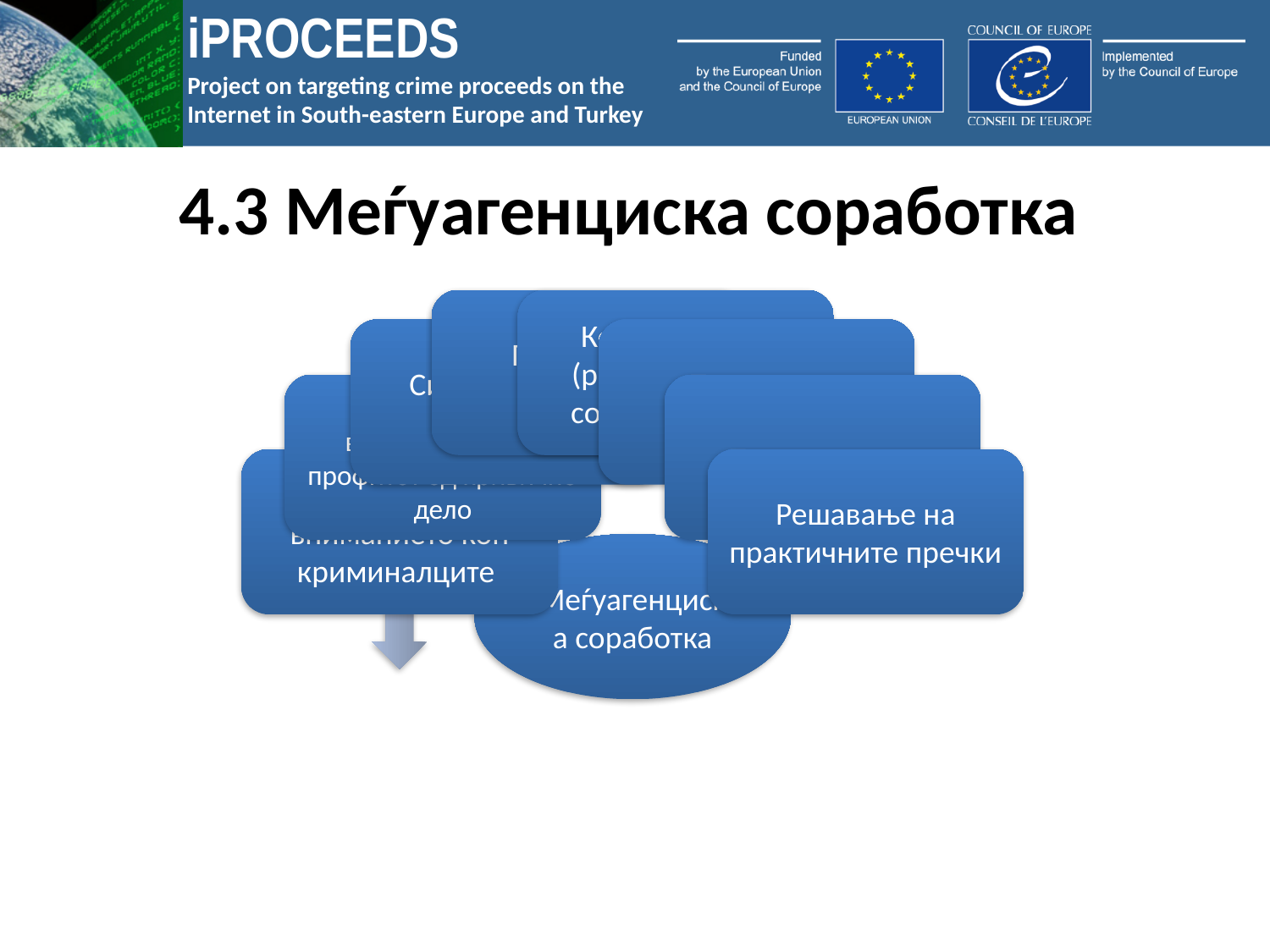

# 4.3 Меѓуагенциска соработка
Меѓуагенциска соработка
Правна рамка